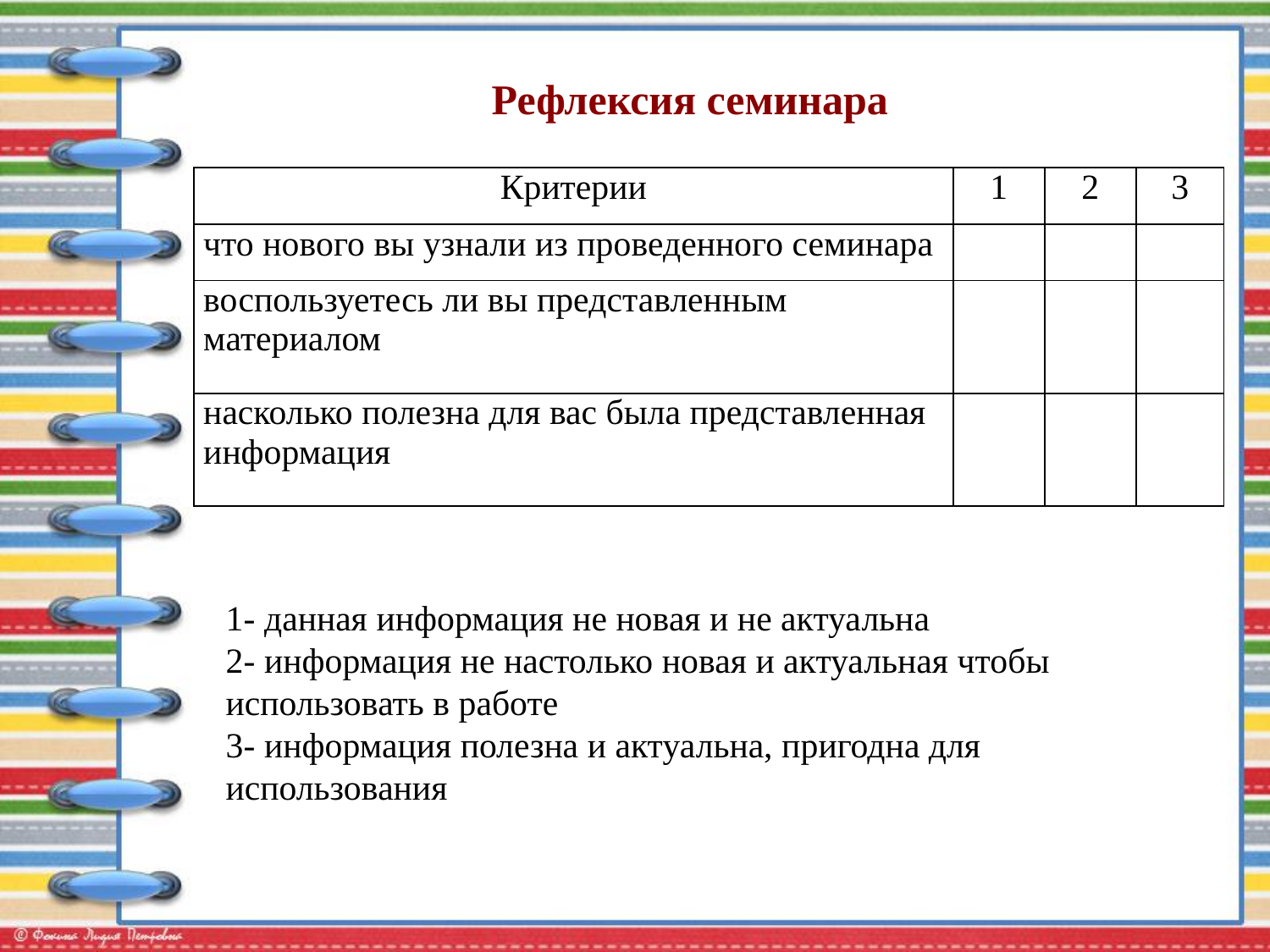

Рефлексия семинара
| Критерии | 1 | 2 | 3 |
| --- | --- | --- | --- |
| что нового вы узнали из проведенного семинара |  |  |  |
| воспользуетесь ли вы представленным материалом |  |  |  |
| насколько полезна для вас была представленная информация |  |  |  |
1- данная информация не новая и не актуальна
2- информация не настолько новая и актуальная чтобы использовать в работе
3- информация полезна и актуальна, пригодна для использования